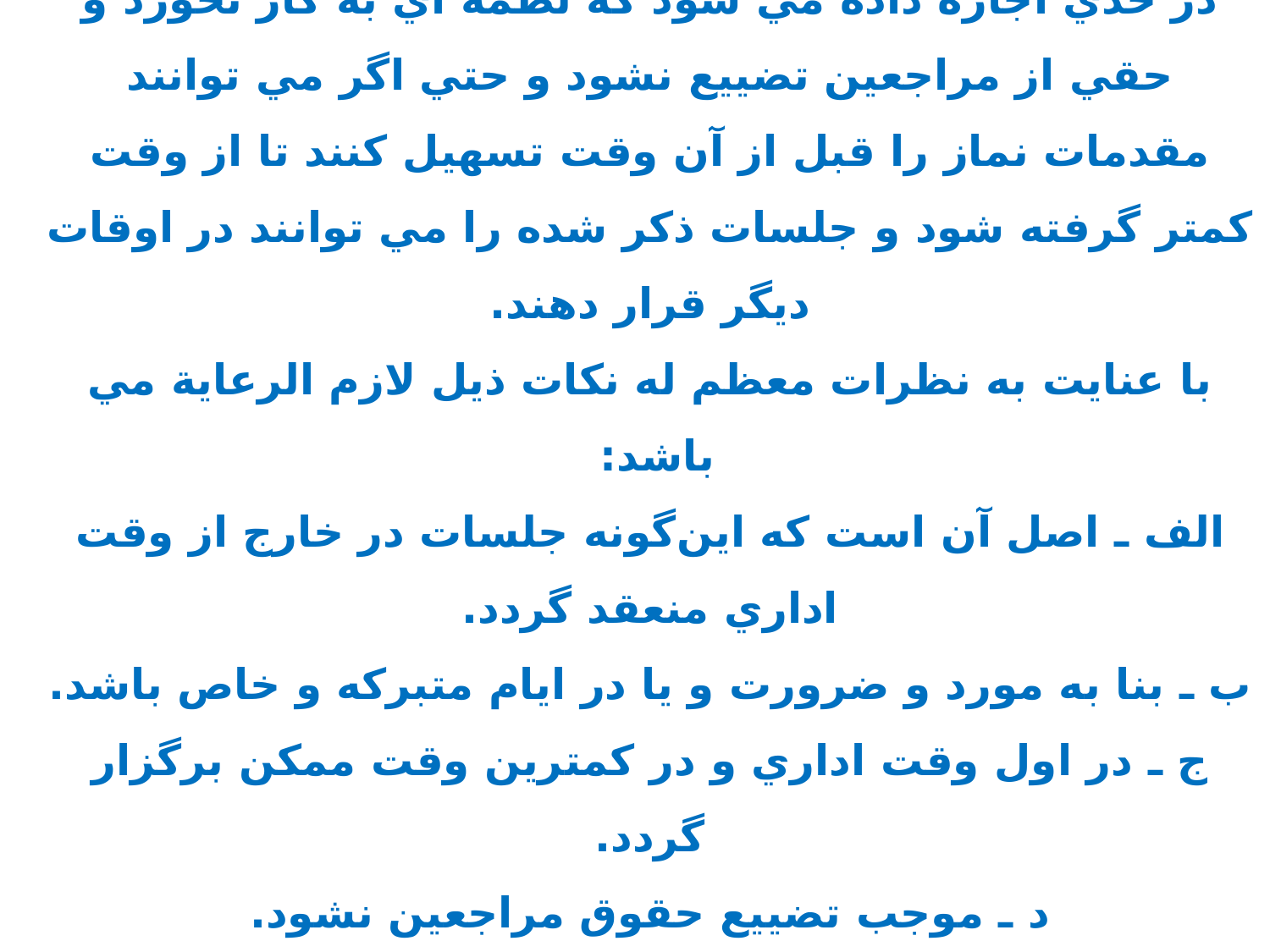

4-صرف وقت اداري در كار غير اداري جايز نيست و نماز هم در حدي اجازه داده مي شود كه لطمه اي به كار نخورد و حقي از مراجعين تضييع نشود و حتي اگر مي توانند مقدمات نماز را قبل از آن وقت تسهيل كنند تا از وقت كمتر گرفته شود و جلسات ذكر شده را مي توانند در اوقات ديگر قرار دهند.
با عنايت به نظرات معظم له نكات ذيل لازم الرعاية مي باشد:
الف ـ اصل آن است كه اين‎‎‎‎‎‎‎گونه جلسات در خارج از وقت اداري منعقد گردد.
ب ـ بنا به مورد و ضرورت و يا در ايام متبركه و خاص باشد.
ج ـ در اول وقت اداري و در كمترين وقت ممكن برگزار گردد.
د ـ موجب تضييع حقوق مراجعين نشود.
هـ ـ لطمه اي به كار وارد نگردد.